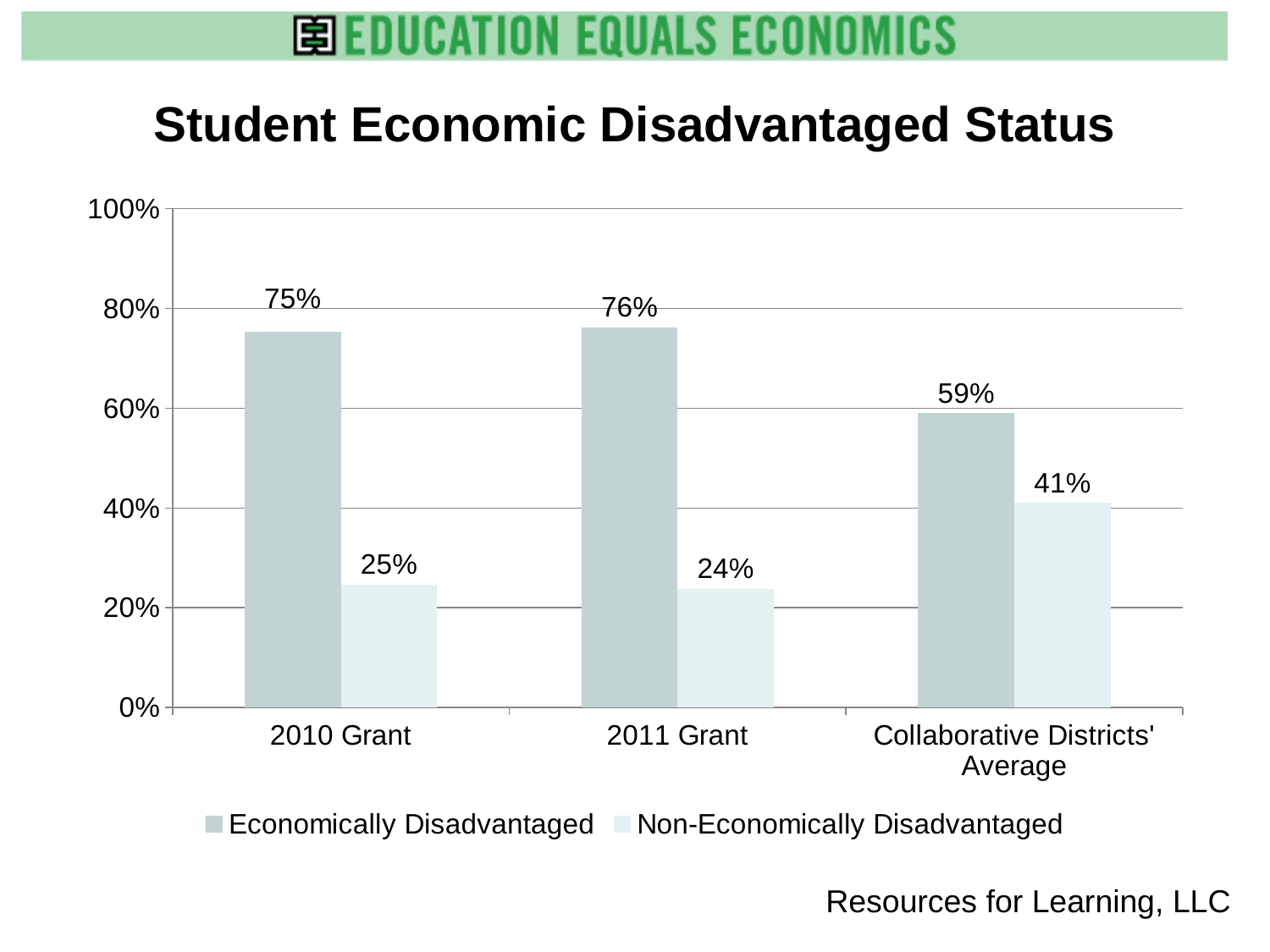

Student Economic Disadvantaged Status

### Chart

| Category | Economically Disadvantaged | Non-Economically Disadvantaged |
|---|---|---|
| 2010 Grant | 0.7533286615276806 | 0.24667133847232056 |
| 2011 Grant | 0.76254180602007 | 0.23745819397993387 |
| Collaborative Districts' Average | 0.59 | 0.4100000000000003 |
 Resources for Learning, LLC